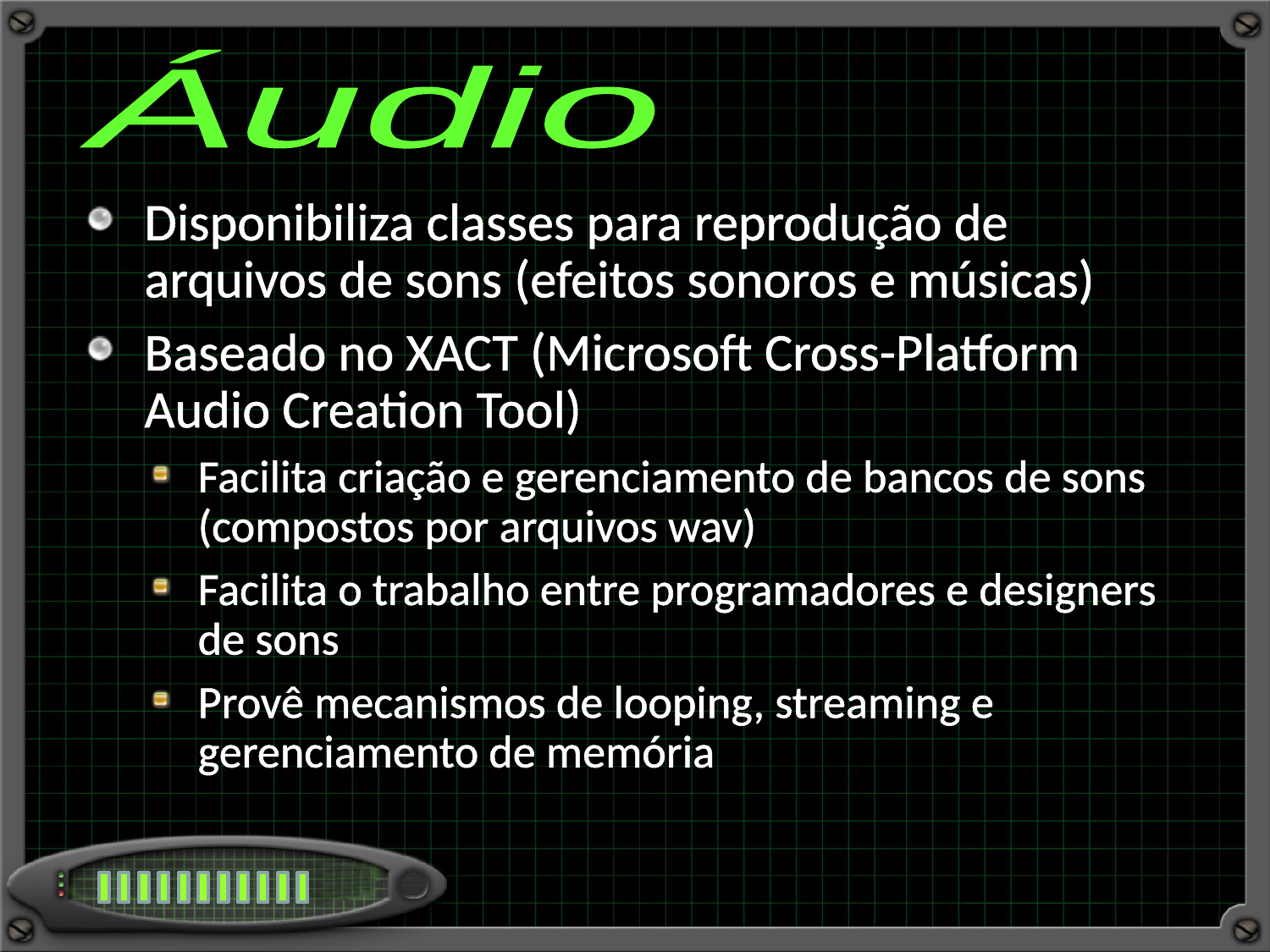

Áudio
Disponibiliza classes para reprodução de arquivos de sons (efeitos sonoros e músicas)
Baseado no XACT (Microsoft Cross-Platform Audio Creation Tool)
Facilita criação e gerenciamento de bancos de sons (compostos por arquivos wav)
Facilita o trabalho entre programadores e designers de sons
Provê mecanismos de looping, streaming e gerenciamento de memória